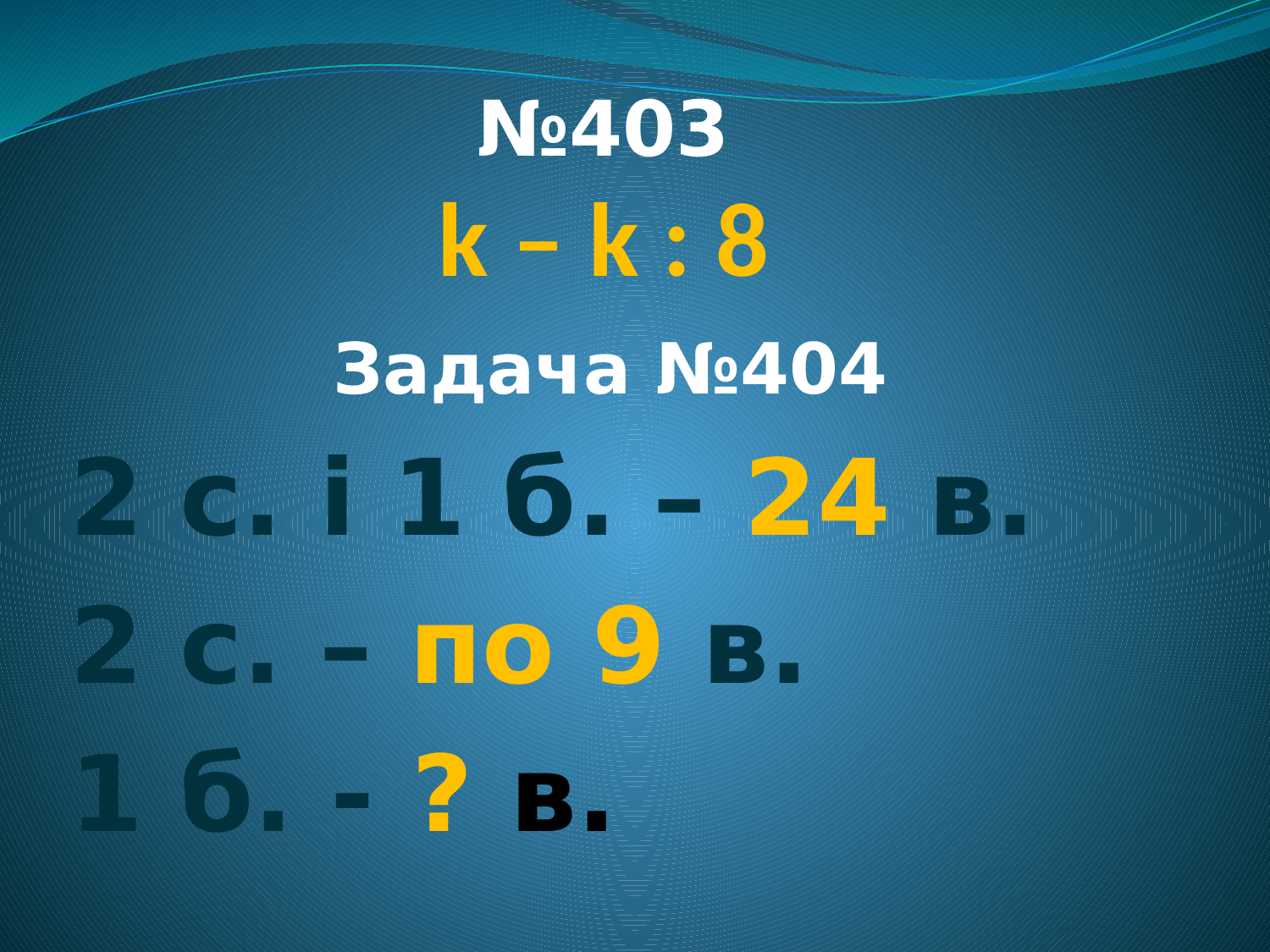

# №403 k – k : 8
Задача №404
2 с. і 1 б. – 24 в.
2 с. – по 9 в.
1 б. - ? в.